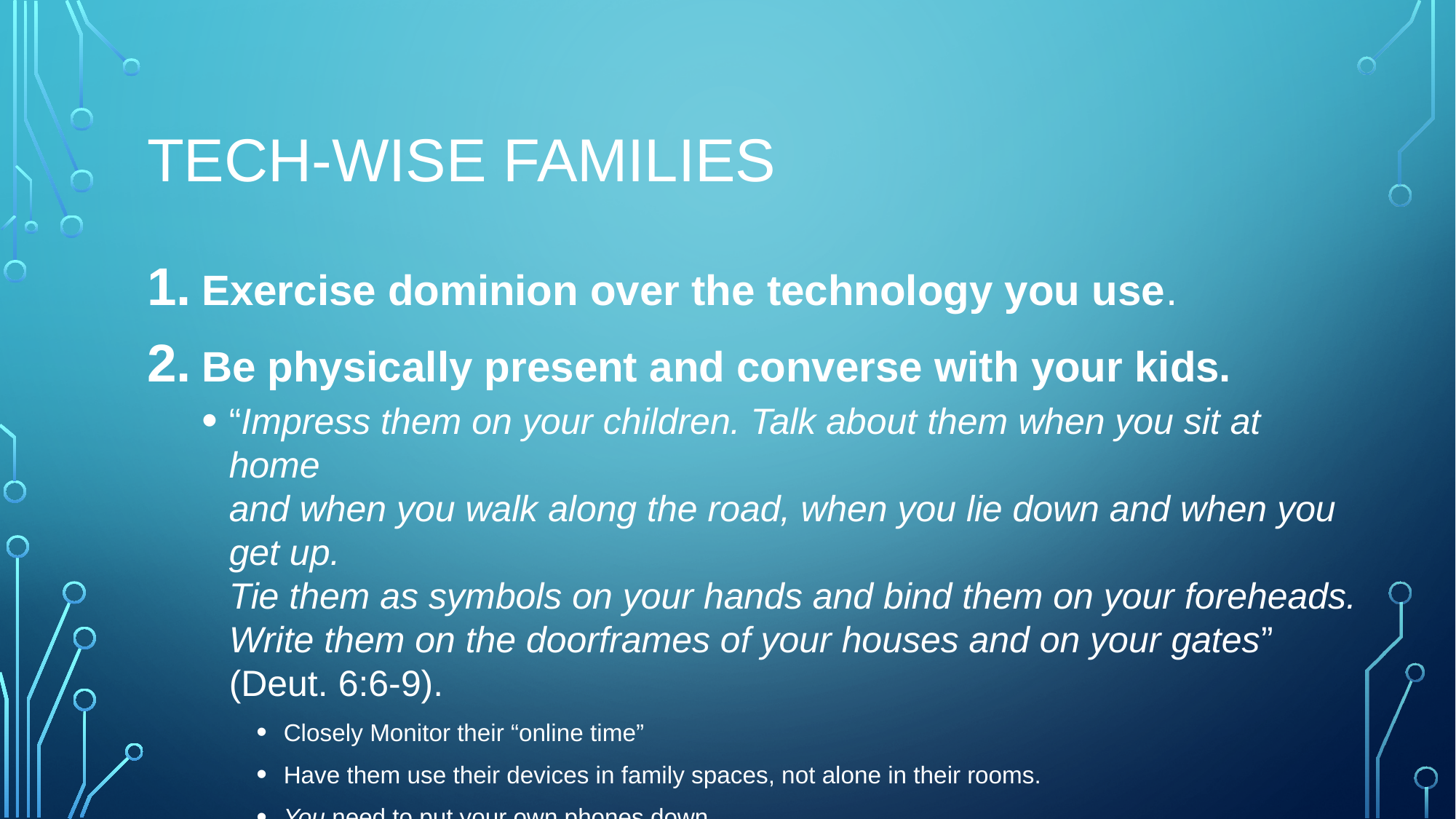

# Tech-wise families
Exercise dominion over the technology you use.
Be physically present and converse with your kids.
“Impress them on your children. Talk about them when you sit at home
and when you walk along the road, when you lie down and when you get up.
Tie them as symbols on your hands and bind them on your foreheads.
Write them on the doorframes of your houses and on your gates” (Deut. 6:6-9).
Closely Monitor their “online time”
Have them use their devices in family spaces, not alone in their rooms.
You need to put your own phones down.
Make meal and car time conversation time.